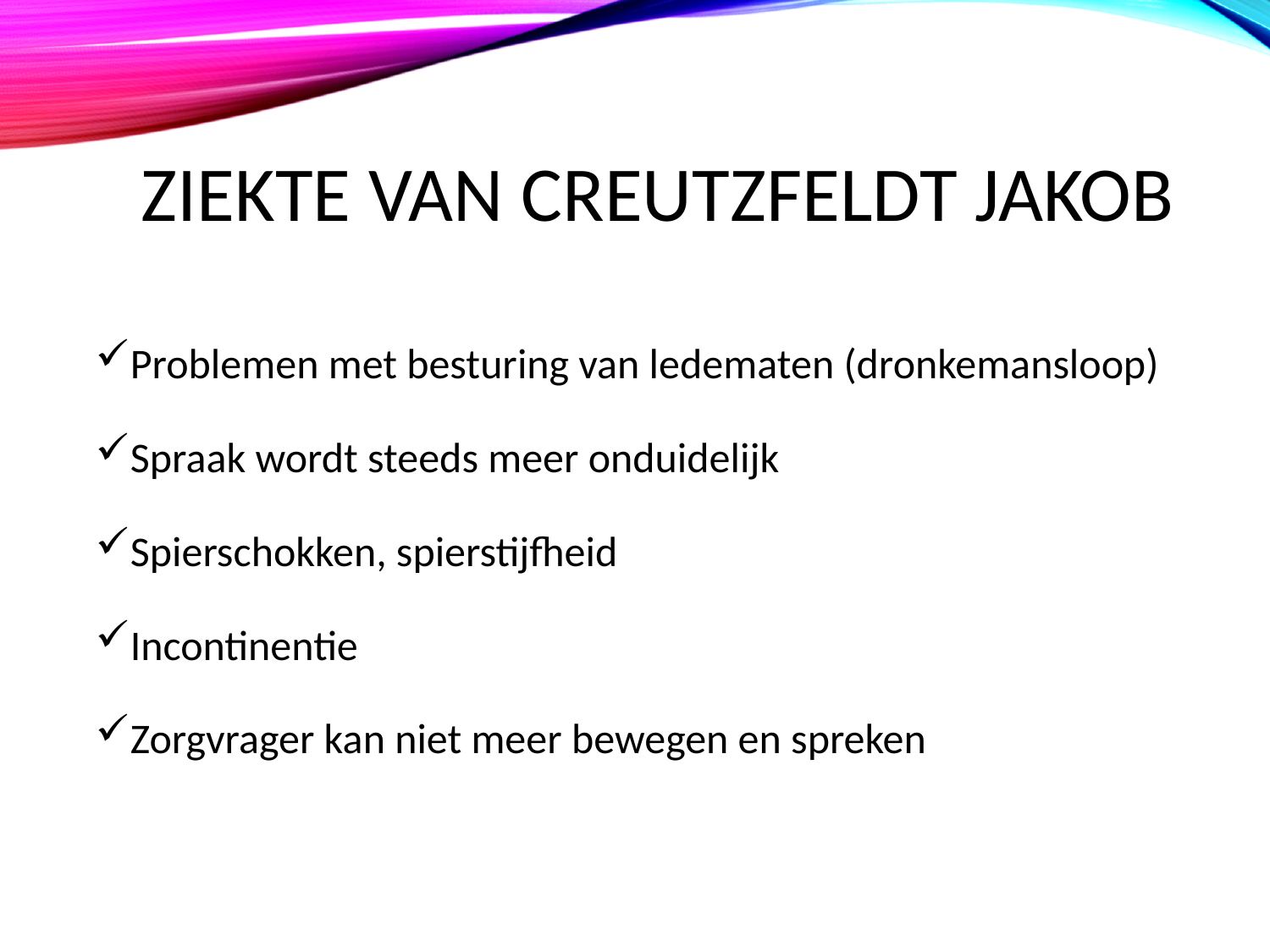

# Ziekte van Creutzfeldt Jakob
Problemen met besturing van ledematen (dronkemansloop)
Spraak wordt steeds meer onduidelijk
Spierschokken, spierstijfheid
Incontinentie
Zorgvrager kan niet meer bewegen en spreken